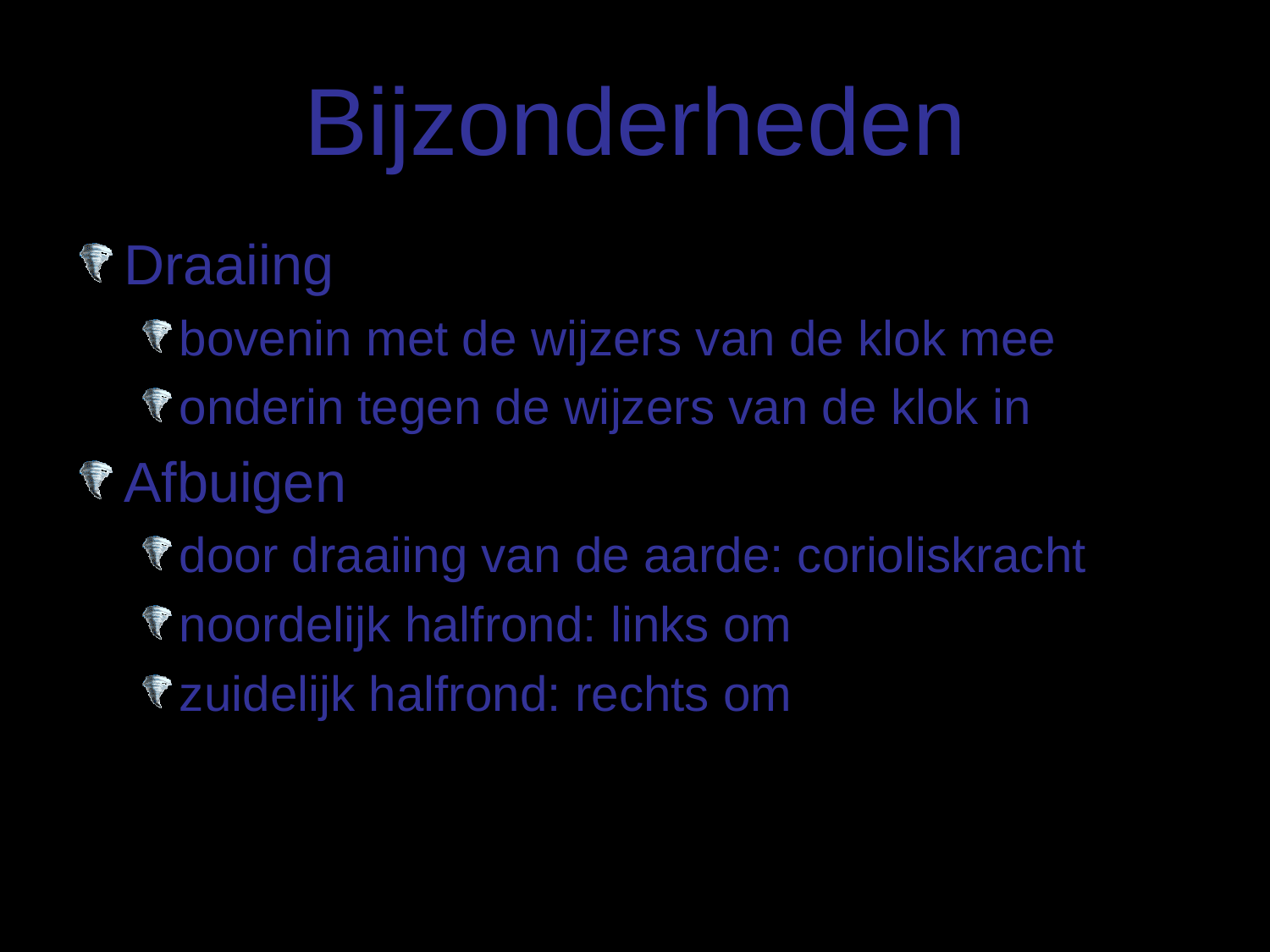

# Bijzonderheden
Draaiing
bovenin met de wijzers van de klok mee
onderin tegen de wijzers van de klok in
Afbuigen
door draaiing van de aarde: corioliskracht
noordelijk halfrond: links om
zuidelijk halfrond: rechts om